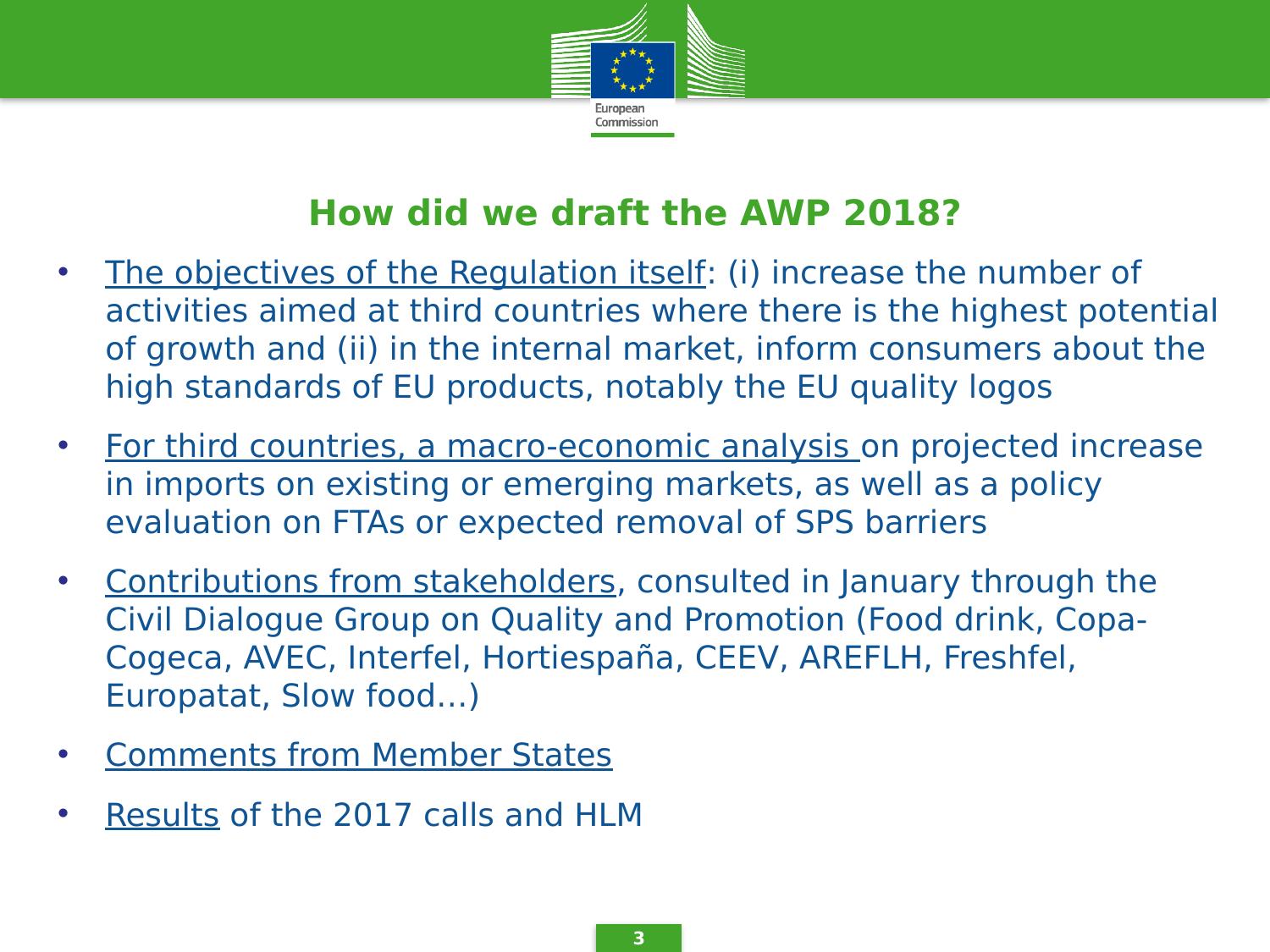

# How did we draft the AWP 2018?
The objectives of the Regulation itself: (i) increase the number of activities aimed at third countries where there is the highest potential of growth and (ii) in the internal market, inform consumers about the high standards of EU products, notably the EU quality logos
For third countries, a macro-economic analysis on projected increase in imports on existing or emerging markets, as well as a policy evaluation on FTAs or expected removal of SPS barriers
Contributions from stakeholders, consulted in January through the Civil Dialogue Group on Quality and Promotion (Food drink, Copa-Cogeca, AVEC, Interfel, Hortiespaña, CEEV, AREFLH, Freshfel, Europatat, Slow food…)
Comments from Member States
Results of the 2017 calls and HLM

3